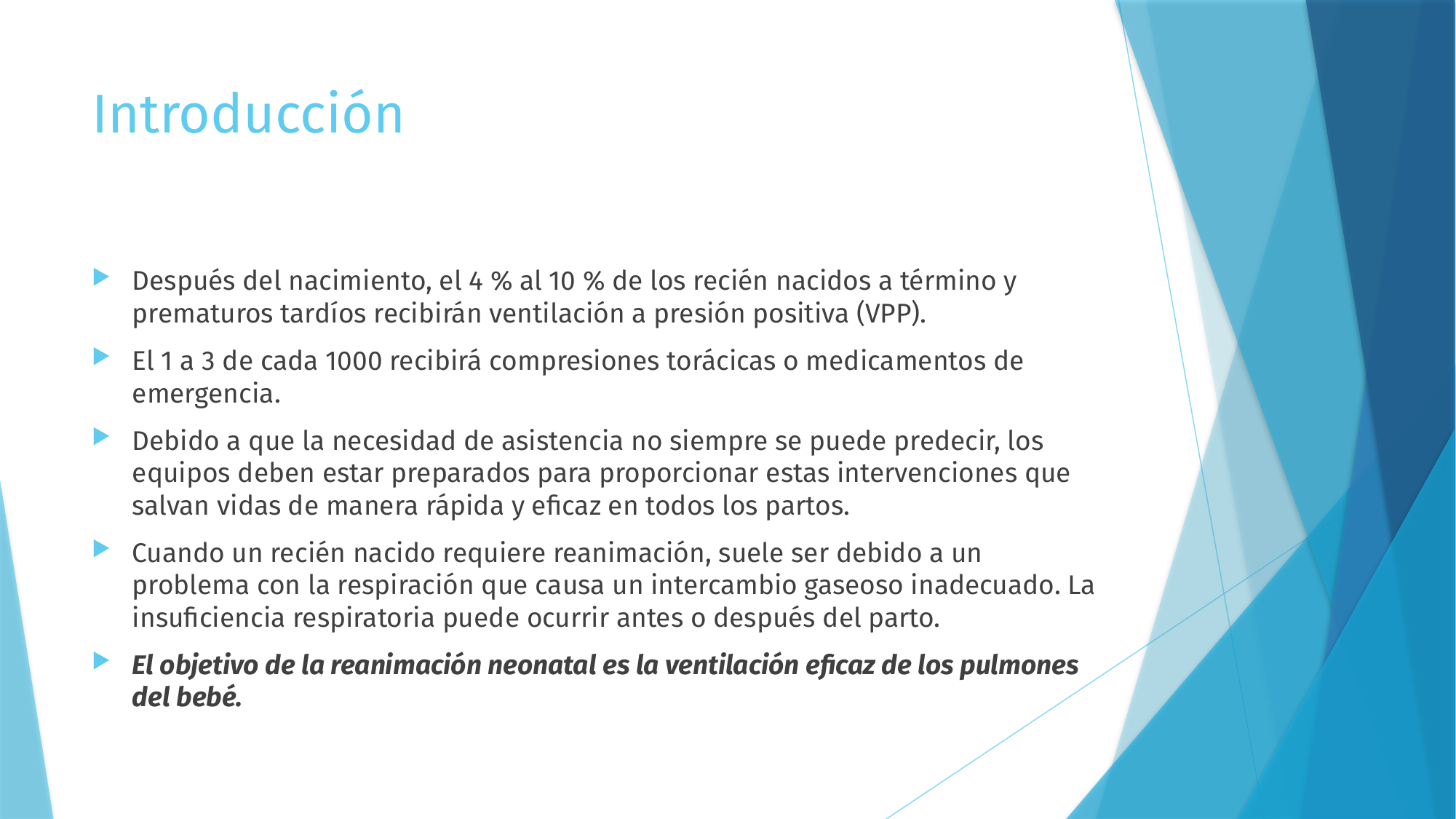

# Introducción
Después del nacimiento, el 4 % al 10 % de los recién nacidos a término y prematuros tardíos recibirán ventilación a presión positiva (VPP).
El 1 a 3 de cada 1000 recibirá compresiones torácicas o medicamentos de emergencia.
Debido a que la necesidad de asistencia no siempre se puede predecir, los equipos deben estar preparados para proporcionar estas intervenciones que salvan vidas de manera rápida y eficaz en todos los partos.
Cuando un recién nacido requiere reanimación, suele ser debido a un problema con la respiración que causa un intercambio gaseoso inadecuado. La insuficiencia respiratoria puede ocurrir antes o después del parto.
El objetivo de la reanimación neonatal es la ventilación eficaz de los pulmones del bebé.